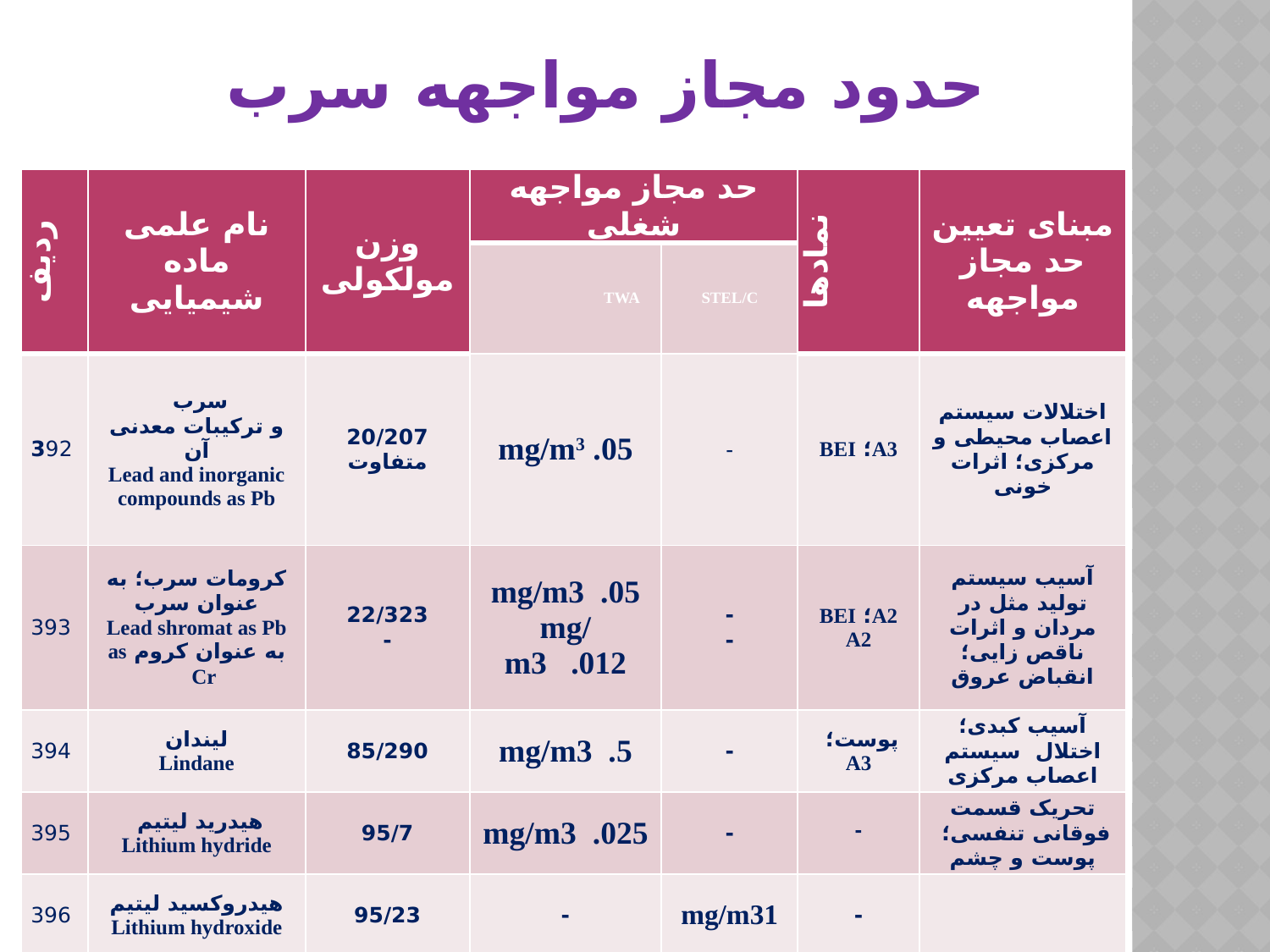

# حدود مجاز مواجهه سرب
| ردیف | نام علمی ماده شیمیایی | وزن مولکولی | حد مجاز مواجهه شغلی |  | نمادها | مبنای تعیین حد مجاز مواجهه |
| --- | --- | --- | --- | --- | --- | --- |
|  |  |  | TWA | STEL/C |  |  |
| 392 | سرب و ترکیبات معدنی آن Lead and inorganic compounds as Pb | 20/207 متفاوت | mg/m3 .05 | - | A3؛ BEI | اختلالات سیستم اعصاب محیطی و مرکزی؛ اثرات خونی |
| 393 | کرومات سرب؛ به عنوان سرب Lead shromat as Pb به عنوان کروم as Cr | 22/323 - | mg/m3 .05 mg/m3 .012 | - - | A2؛ BEI A2 | آسیب سیستم تولید مثل در مردان و اثرات ناقص زایی؛ انقباض عروق |
| 394 | لیندان Lindane | 85/290 | mg/m3 .5 | - | پوست؛ A3 | آسیب کبدی؛ اختلال سیستم اعصاب مرکزی |
| 395 | هیدرید لیتیم Lithium hydride | 95/7 | mg/m3 .025 | - | - | تحریک قسمت فوقانی تنفسی؛ پوست و چشم |
| 396 | هیدروکسید لیتیم Lithium hydroxide | 95/23 | - | mg/m31 | - |  |